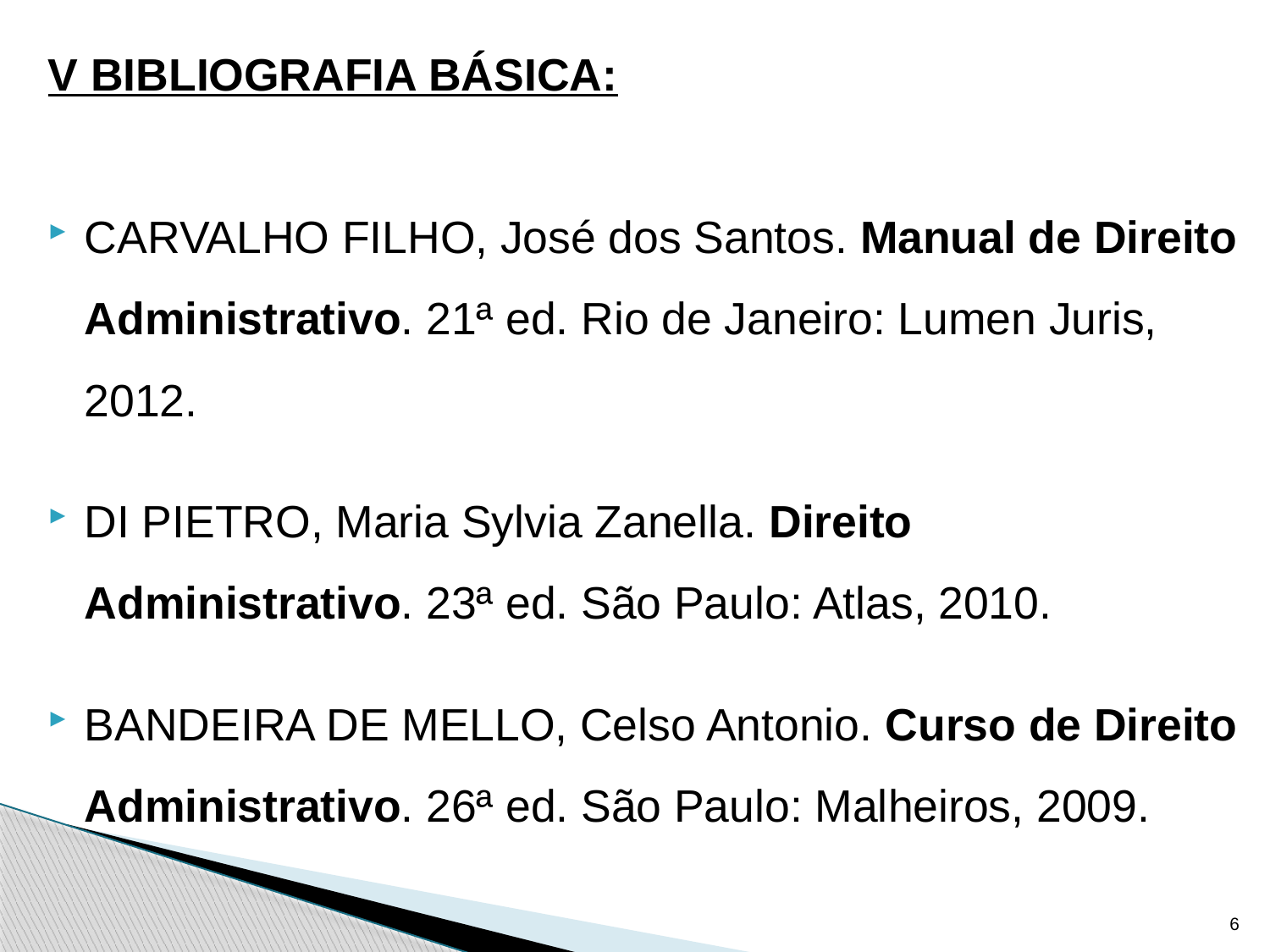

V BIBLIOGRAFIA BÁSICA:

CARVALHO FILHO, José dos Santos. Manual de Direito Administrativo. 21ª ed. Rio de Janeiro: Lumen Juris, 2012.
DI PIETRO, Maria Sylvia Zanella. Direito Administrativo. 23ª ed. São Paulo: Atlas, 2010.
BANDEIRA DE MELLO, Celso Antonio. Curso de Direito Administrativo. 26ª ed. São Paulo: Malheiros, 2009.

6